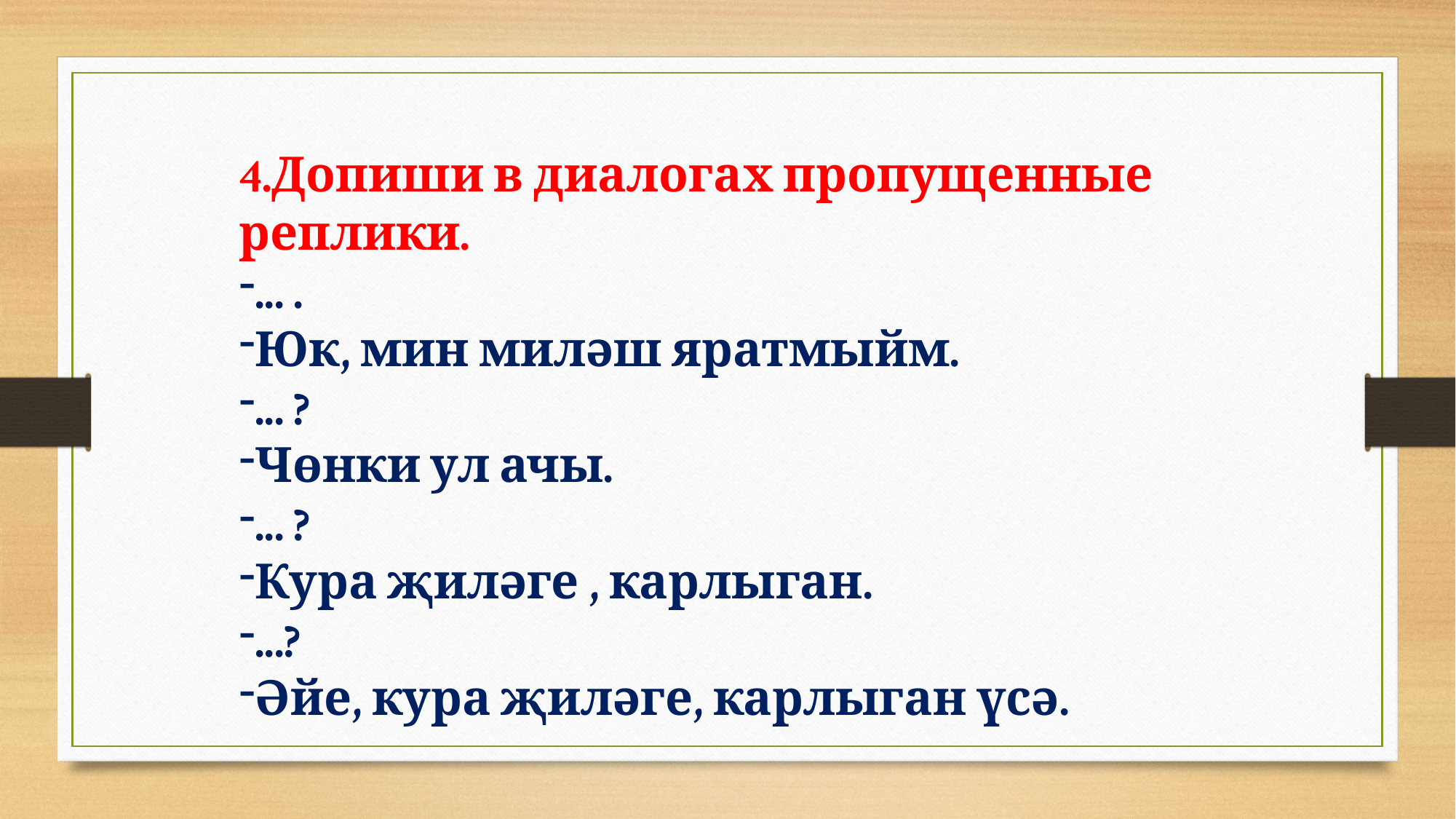

4.Допиши в диалогах пропущенные реплики.
... .
Юк, мин миләш яратмыйм.
... ?
Чөнки ул ачы.
... ?
Кура җиләге , карлыган.
...?
Әйе, кура җиләге, карлыган үсә.